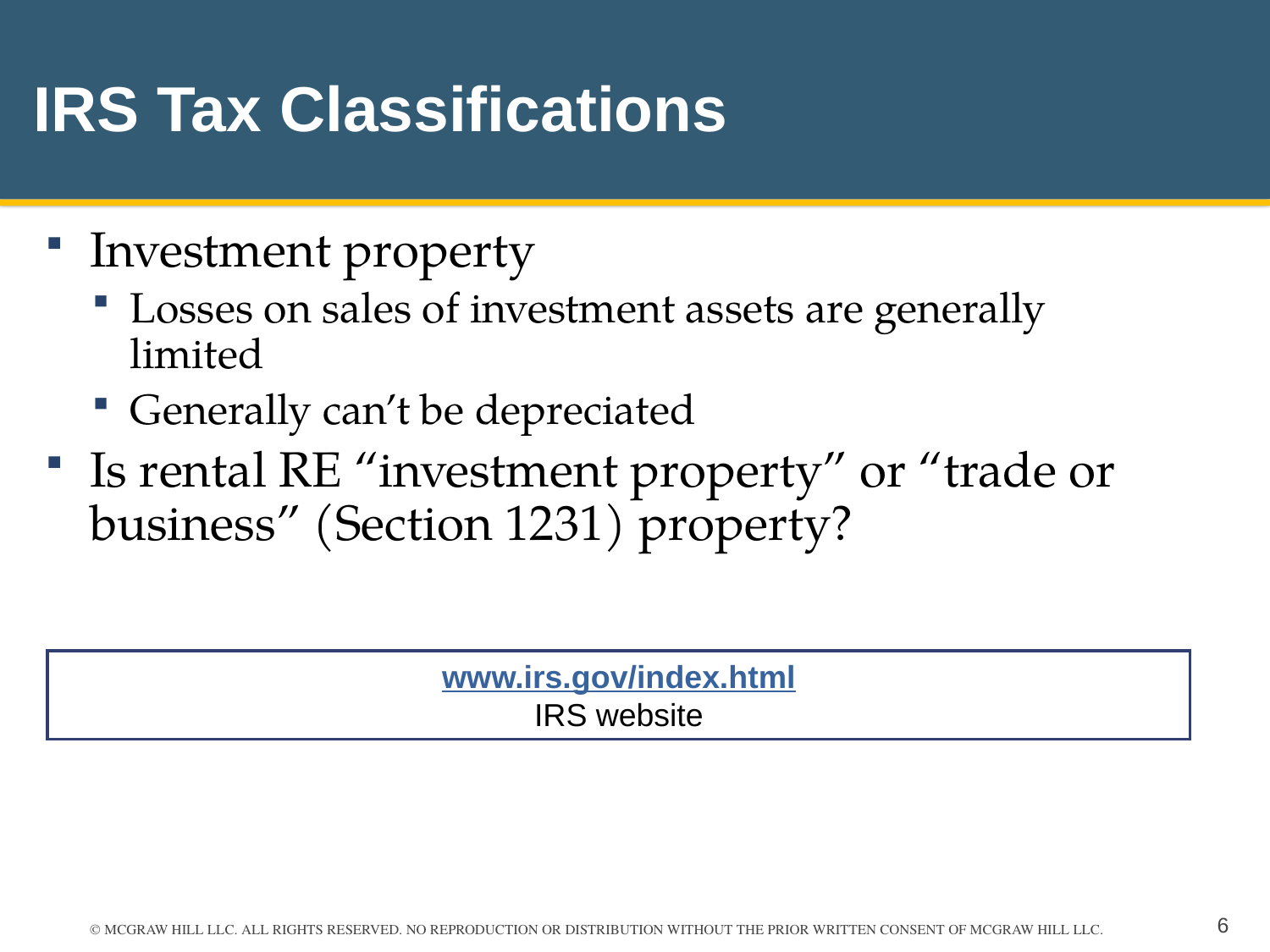

# IRS Tax Classifications
Investment property
Losses on sales of investment assets are generally limited
Generally can’t be depreciated
Is rental RE “investment property” or “trade or business” (Section 1231) property?
www.irs.gov/index.html
IRS website
© MCGRAW HILL LLC. ALL RIGHTS RESERVED. NO REPRODUCTION OR DISTRIBUTION WITHOUT THE PRIOR WRITTEN CONSENT OF MCGRAW HILL LLC.
6